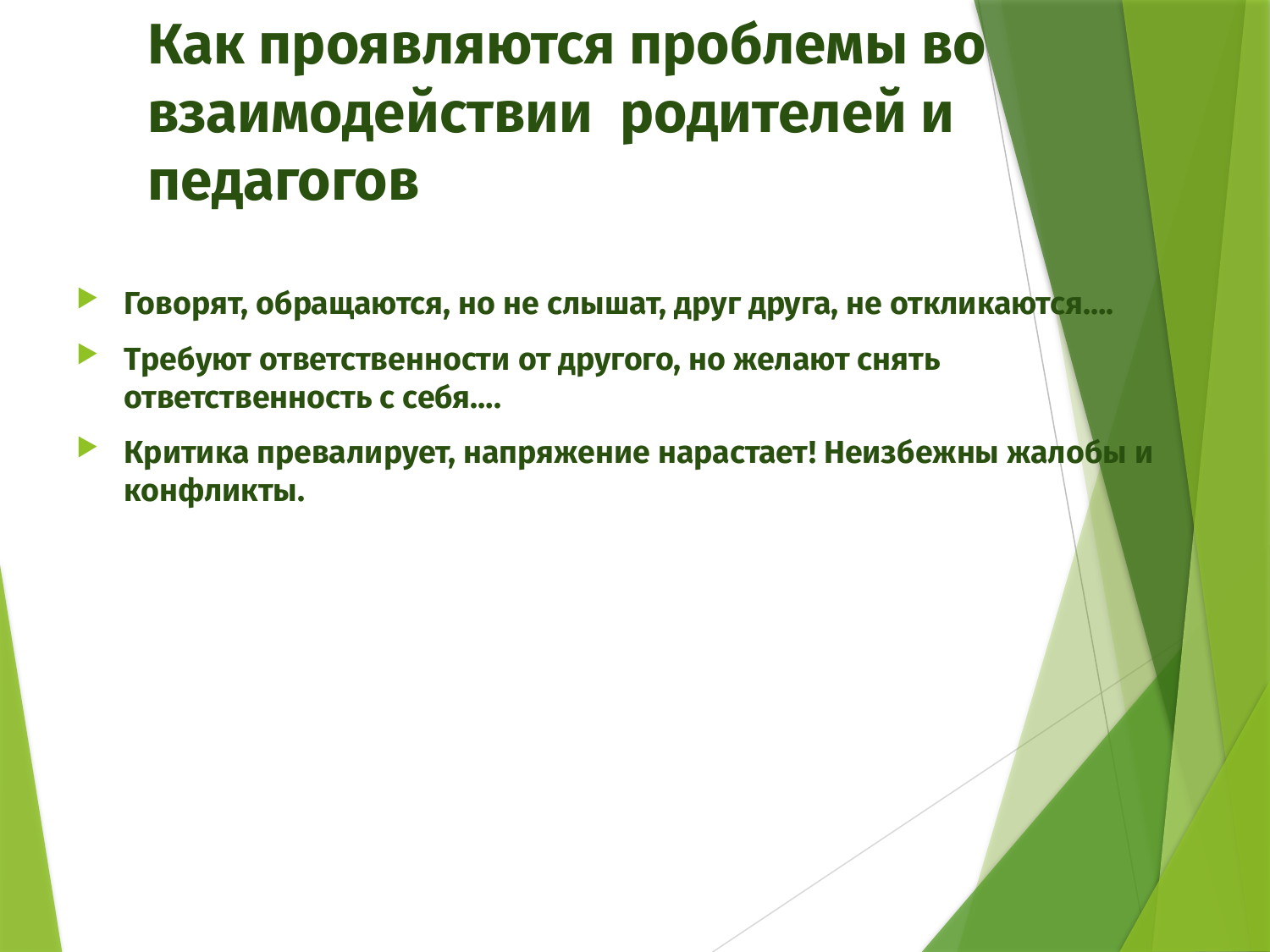

# Как проявляются проблемы во взаимодействии  родителей и педагогов
Говорят, обращаются, но не слышат, друг друга, не откликаются….
Требуют ответственности от другого, но желают снять ответственность с себя….
Критика превалирует, напряжение нарастает! Неизбежны жалобы и конфликты.